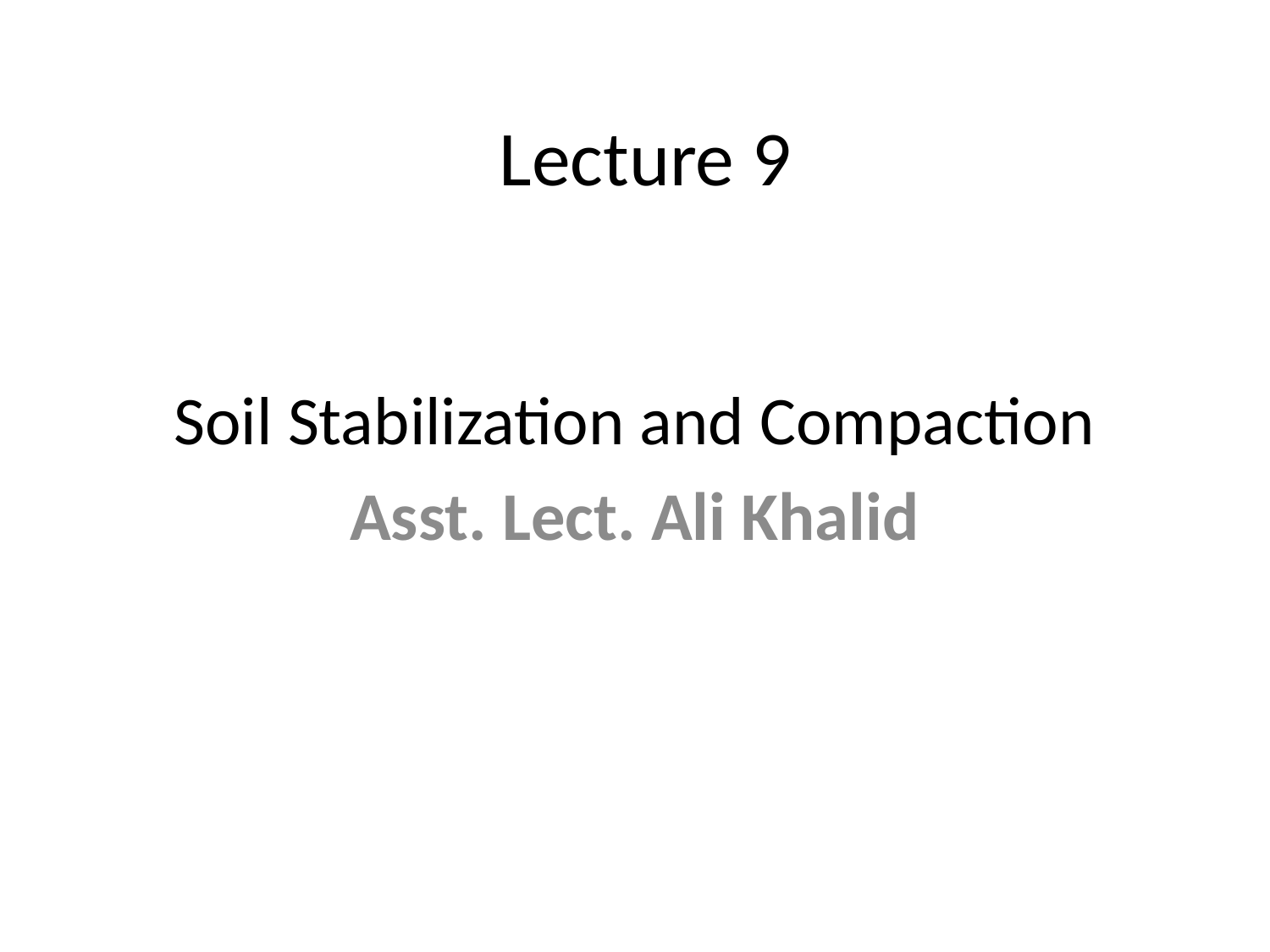

# Lecture 9
Soil Stabilization and Compaction
Asst. Lect. Ali Khalid